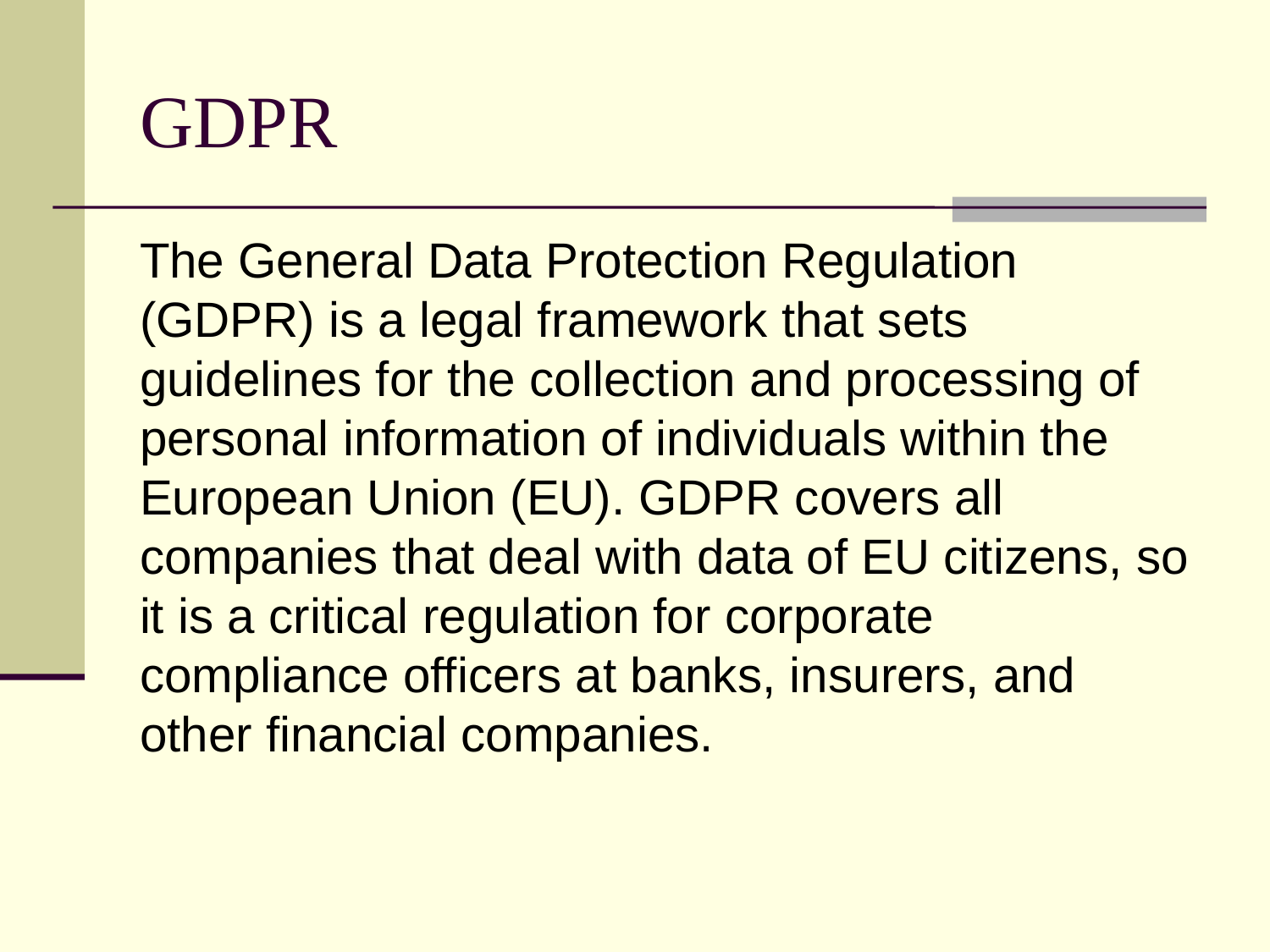

# GDPR
The General Data Protection Regulation (GDPR) is a legal framework that sets guidelines for the collection and processing of personal information of individuals within the European Union (EU). GDPR covers all companies that deal with data of EU citizens, so it is a critical regulation for corporate compliance officers at banks, insurers, and other financial companies.